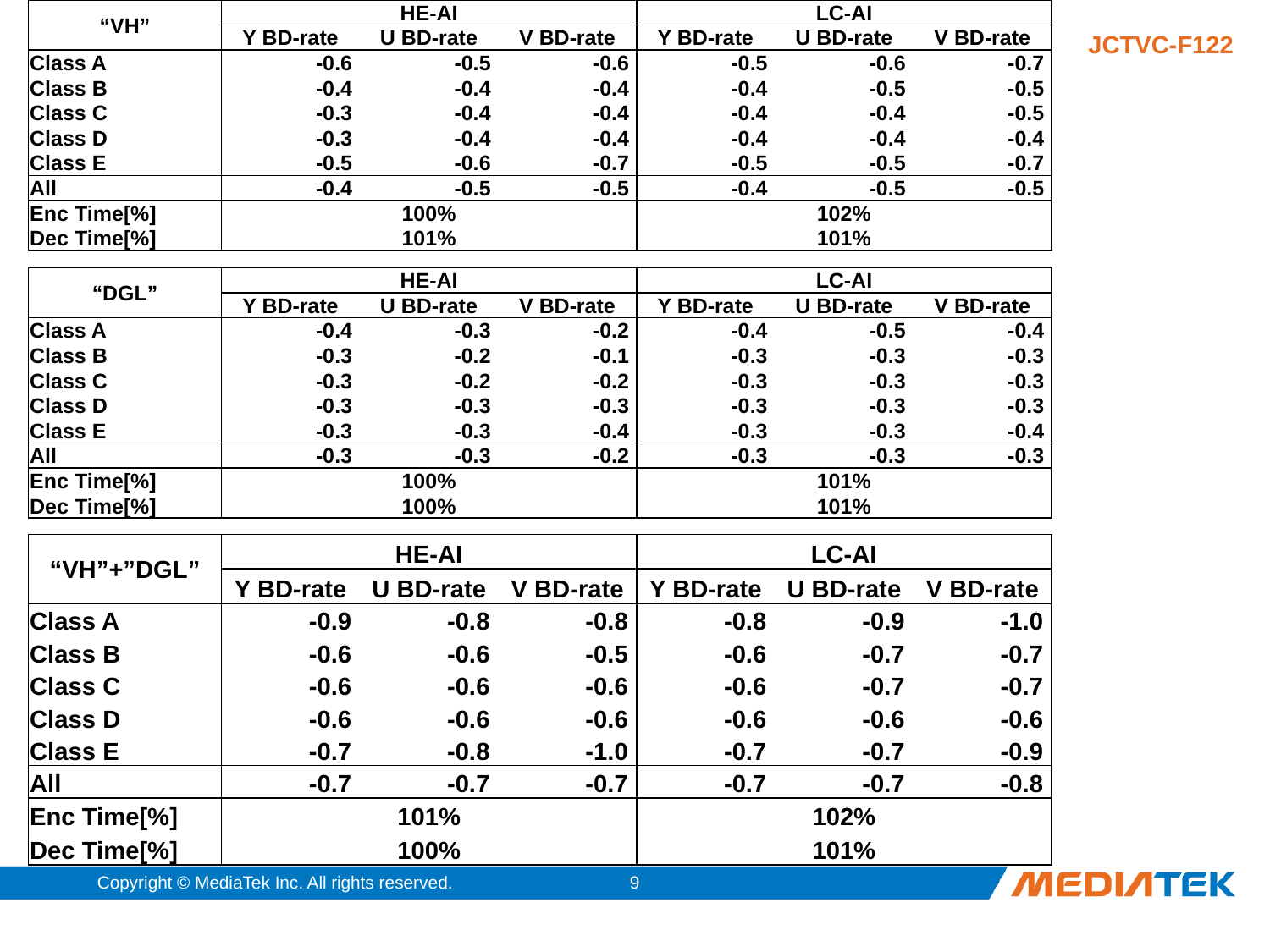

| “VH” | HE-AI |  |  | LC-AI |  |  |
| --- | --- | --- | --- | --- | --- | --- |
|  | Y BD-rate | U BD-rate | V BD-rate | Y BD-rate | U BD-rate | V BD-rate |
| Class A | -0.6 | -0.5 | -0.6 | -0.5 | -0.6 | -0.7 |
| Class B | -0.4 | -0.4 | -0.4 | -0.4 | -0.5 | -0.5 |
| Class C | -0.3 | -0.4 | -0.4 | -0.4 | -0.4 | -0.5 |
| Class D | -0.3 | -0.4 | -0.4 | -0.4 | -0.4 | -0.4 |
| Class E | -0.5 | -0.6 | -0.7 | -0.5 | -0.5 | -0.7 |
| All | -0.4 | -0.5 | -0.5 | -0.4 | -0.5 | -0.5 |
| Enc Time[%] | 100% |  |  | 102% |  |  |
| Dec Time[%] | 101% |  |  | 101% |  |  |
| “DGL” | HE-AI |  |  | LC-AI |  |  |
| --- | --- | --- | --- | --- | --- | --- |
|  | Y BD-rate | U BD-rate | V BD-rate | Y BD-rate | U BD-rate | V BD-rate |
| Class A | -0.4 | -0.3 | -0.2 | -0.4 | -0.5 | -0.4 |
| Class B | -0.3 | -0.2 | -0.1 | -0.3 | -0.3 | -0.3 |
| Class C | -0.3 | -0.2 | -0.2 | -0.3 | -0.3 | -0.3 |
| Class D | -0.3 | -0.3 | -0.3 | -0.3 | -0.3 | -0.3 |
| Class E | -0.3 | -0.3 | -0.4 | -0.3 | -0.3 | -0.4 |
| All | -0.3 | -0.3 | -0.2 | -0.3 | -0.3 | -0.3 |
| Enc Time[%] | 100% |  |  | 101% |  |  |
| Dec Time[%] | 100% |  |  | 101% |  |  |
| “VH”+”DGL” | HE-AI |  |  | LC-AI |  |  |
| --- | --- | --- | --- | --- | --- | --- |
|  | Y BD-rate | U BD-rate | V BD-rate | Y BD-rate | U BD-rate | V BD-rate |
| Class A | -0.9 | -0.8 | -0.8 | -0.8 | -0.9 | -1.0 |
| Class B | -0.6 | -0.6 | -0.5 | -0.6 | -0.7 | -0.7 |
| Class C | -0.6 | -0.6 | -0.6 | -0.6 | -0.7 | -0.7 |
| Class D | -0.6 | -0.6 | -0.6 | -0.6 | -0.6 | -0.6 |
| Class E | -0.7 | -0.8 | -1.0 | -0.7 | -0.7 | -0.9 |
| All | -0.7 | -0.7 | -0.7 | -0.7 | -0.7 | -0.8 |
| Enc Time[%] | 101% |  |  | 102% |  |  |
| Dec Time[%] | 100% |  |  | 101% |  |  |
Copyright © MediaTek Inc. All rights reserved.
9